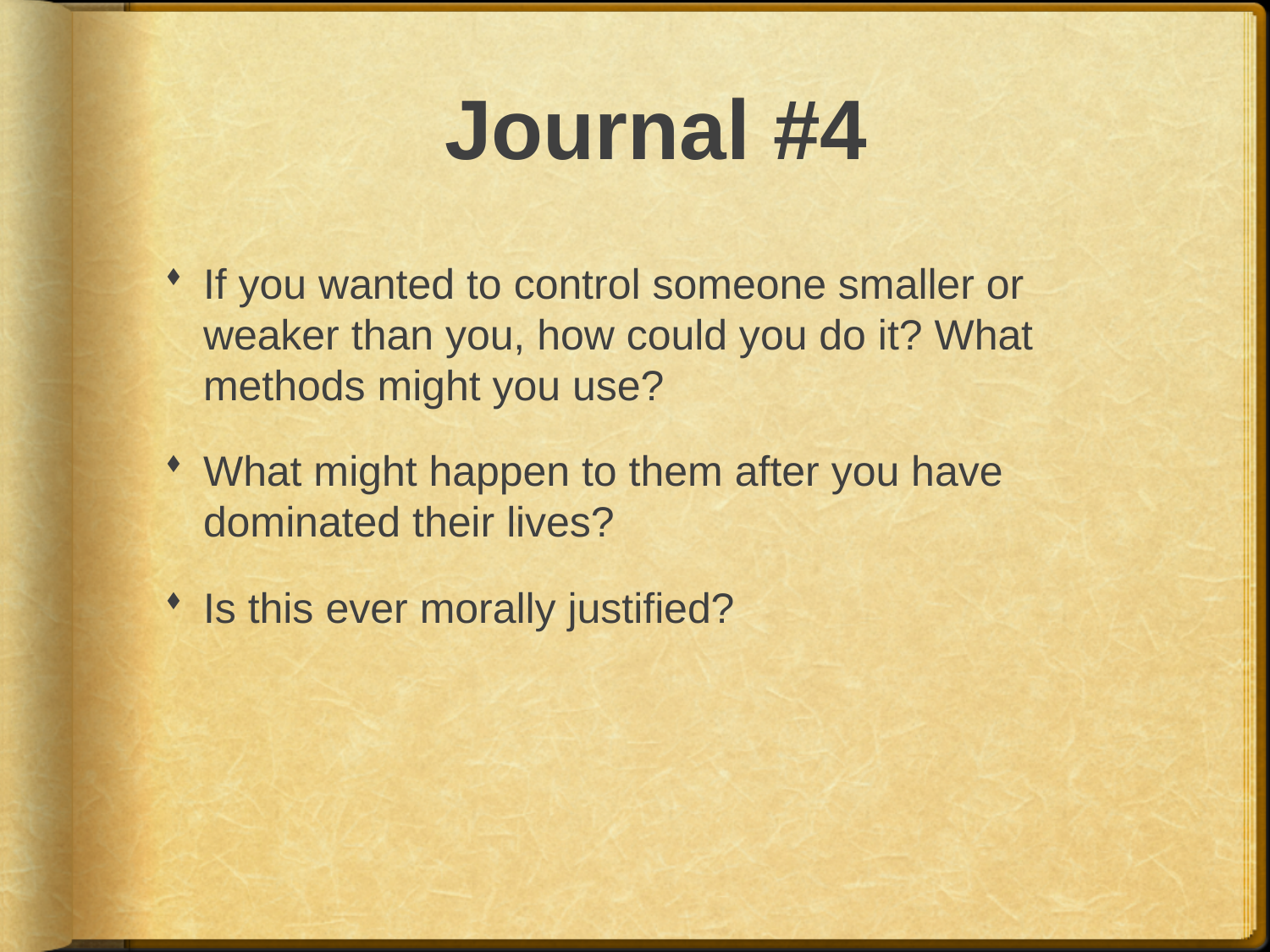

# Journal #4
If you wanted to control someone smaller or weaker than you, how could you do it? What methods might you use?
What might happen to them after you have dominated their lives?
Is this ever morally justified?